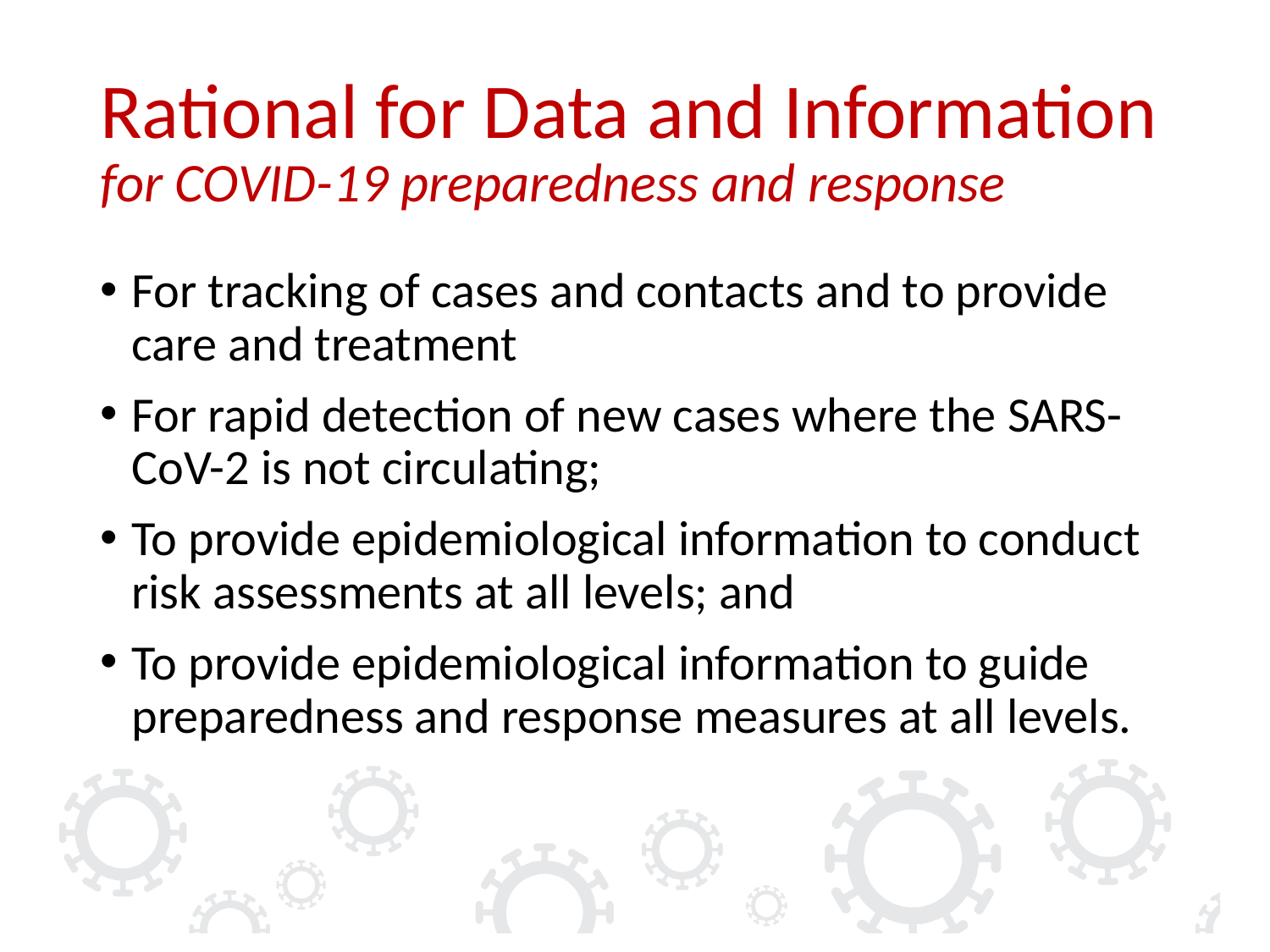

# Rational for Data and Information for COVID-19 preparedness and response
For tracking of cases and contacts and to provide care and treatment
For rapid detection of new cases where the SARS-CoV-2 is not circulating;
To provide epidemiological information to conduct risk assessments at all levels; and
To provide epidemiological information to guide preparedness and response measures at all levels.